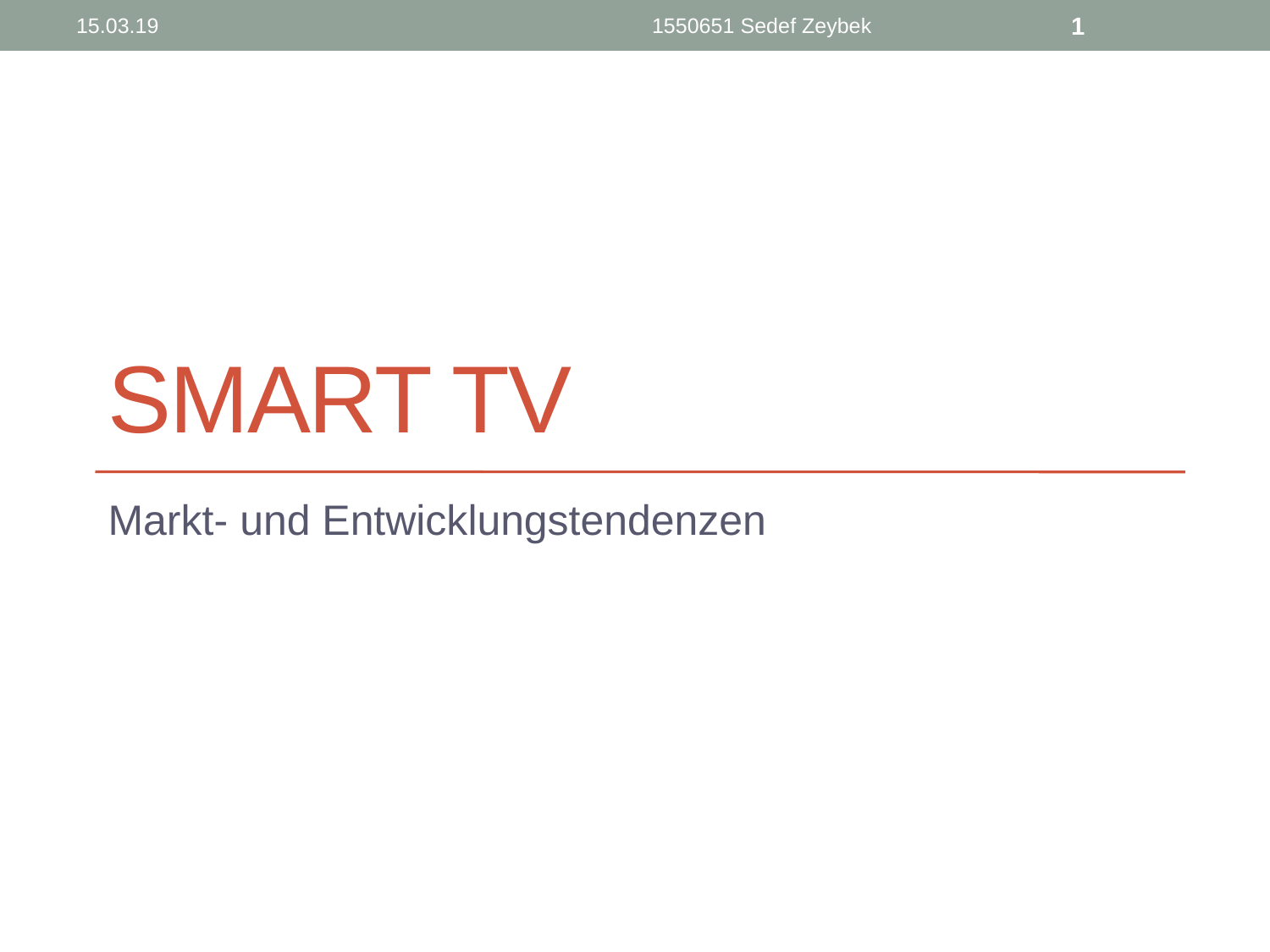

15.03.19
1550651 Sedef Zeybek
1
# Smart TV
Markt- und Entwicklungstendenzen